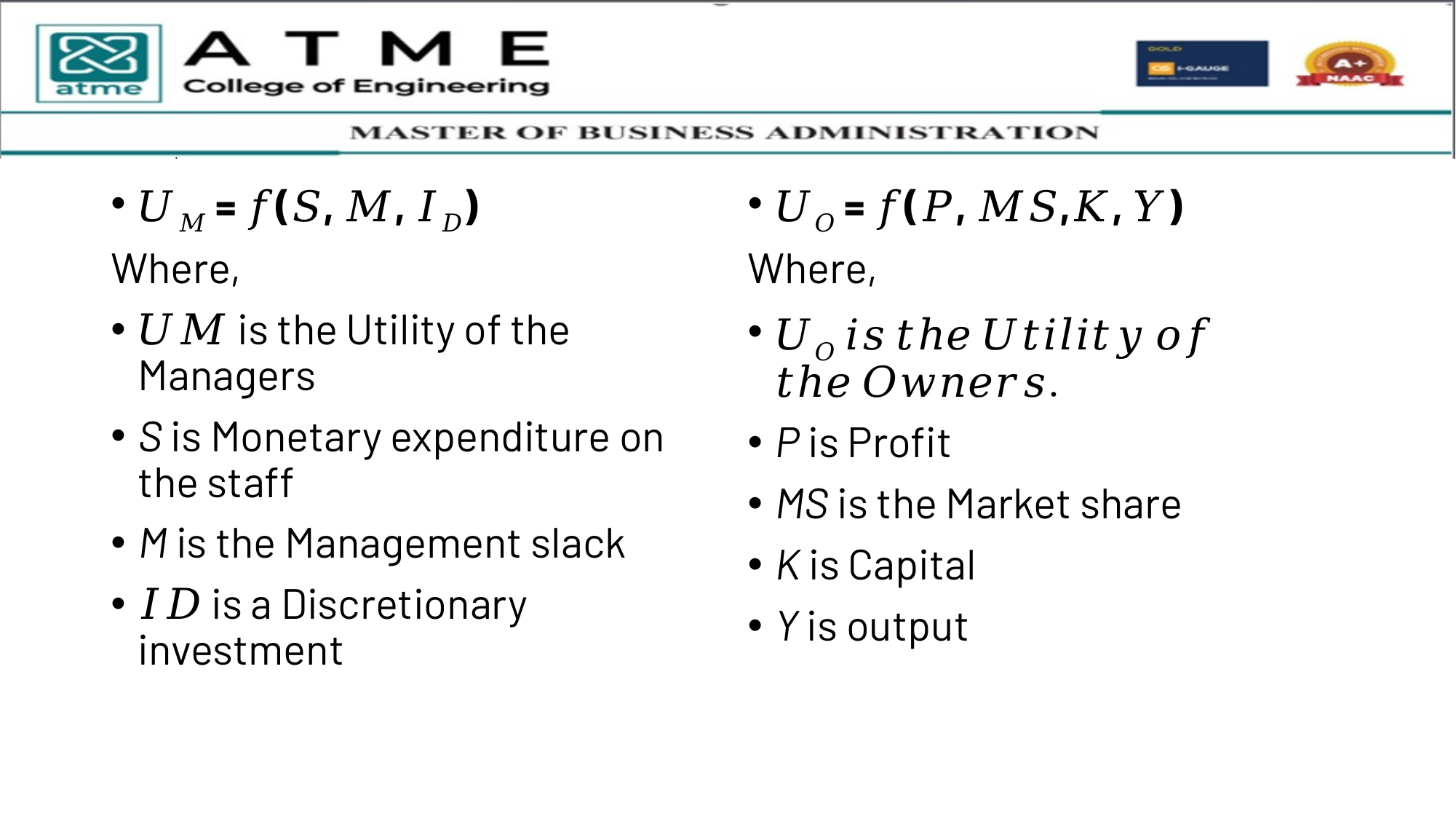

𝑈𝑀 = 𝑓(𝑆, 𝑀, 𝐼𝐷)
Where,
𝑈𝑀 is the Utility of the Managers
S is Monetary expenditure on the staff
M is the Management slack
𝐼𝐷 is a Discretionary investment

𝑈𝑂 = 𝑓(𝑃, 𝑀𝑆,𝐾, 𝑌)
Where,
𝑈𝑂 𝑖𝑠 𝑡ℎ𝑒 𝑈𝑡𝑖𝑙𝑖𝑡𝑦 𝑜𝑓 𝑡ℎ𝑒 𝑂𝑤𝑛𝑒𝑟𝑠.
P is Profit
MS is the Market share
K is Capital
Y is output